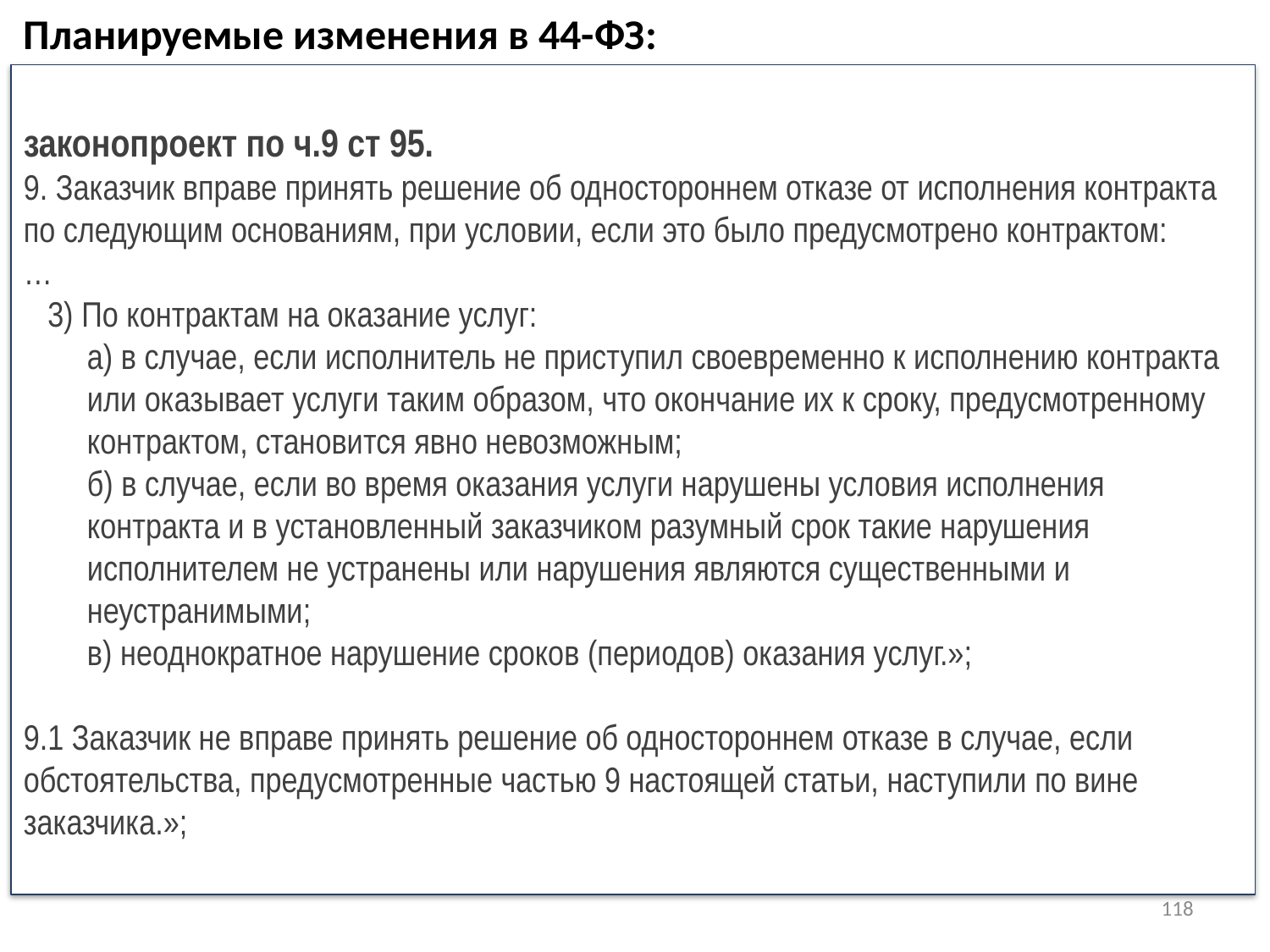

Планируемые изменения в 44-ФЗ:
законопроект по ч.9 ст 95.
9. Заказчик вправе принять решение об одностороннем отказе от исполнения контракта по следующим основаниям, при условии, если это было предусмотрено контрактом:
…
   3) По контрактам на оказание услуг:
а) в случае, если исполнитель не приступил своевременно к исполнению контракта или оказывает услуги таким образом, что окончание их к сроку, предусмотренному контрактом, становится явно невозможным;
б) в случае, если во время оказания услуги нарушены условия исполнения контракта и в установленный заказчиком разумный срок такие нарушения исполнителем не устранены или нарушения являются существенными и неустранимыми;
в) неоднократное нарушение сроков (периодов) оказания услуг.»;

9.1 Заказчик не вправе принять решение об одностороннем отказе в случае, если обстоятельства, предусмотренные частью 9 настоящей статьи, наступили по вине заказчика.»;
118